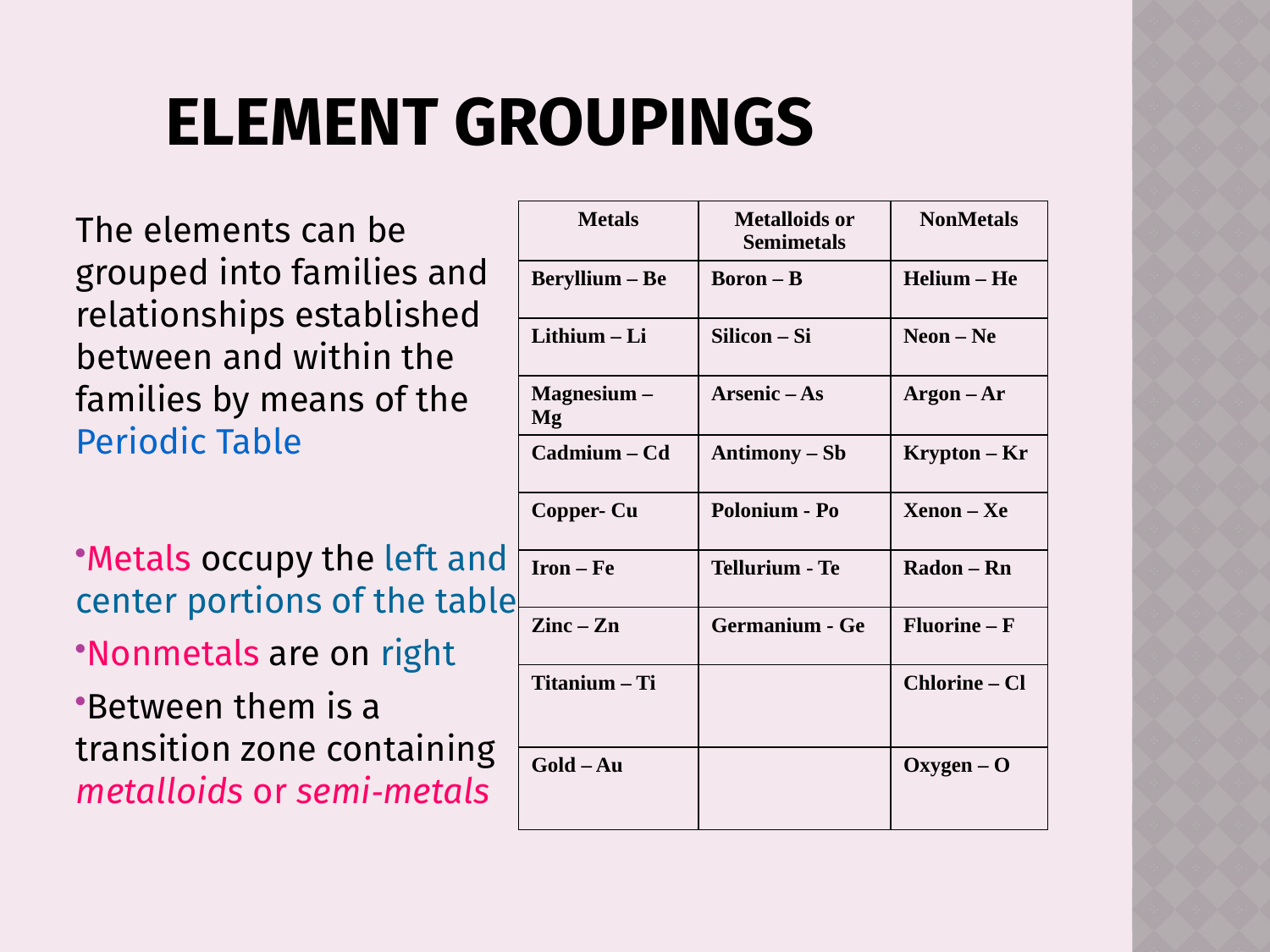

# Element Groupings
The elements can be grouped into families and relationships established between and within the families by means of the Periodic Table

Metals occupy the left and center portions of the table
Nonmetals are on right
Between them is a transition zone containing metalloids or semi‑metals
| Metals | Metalloids or Semimetals | NonMetals |
| --- | --- | --- |
| Beryllium – Be | Boron – B | Helium – He |
| Lithium – Li | Silicon – Si | Neon – Ne |
| Magnesium – Mg | Arsenic – As | Argon – Ar |
| Cadmium – Cd | Antimony – Sb | Krypton – Kr |
| Copper- Cu | Polonium - Po | Xenon – Xe |
| Iron – Fe | Tellurium - Te | Radon – Rn |
| Zinc – Zn | Germanium - Ge | Fluorine – F |
| Titanium – Ti |  | Chlorine – Cl |
| Gold – Au |  | Oxygen – O |